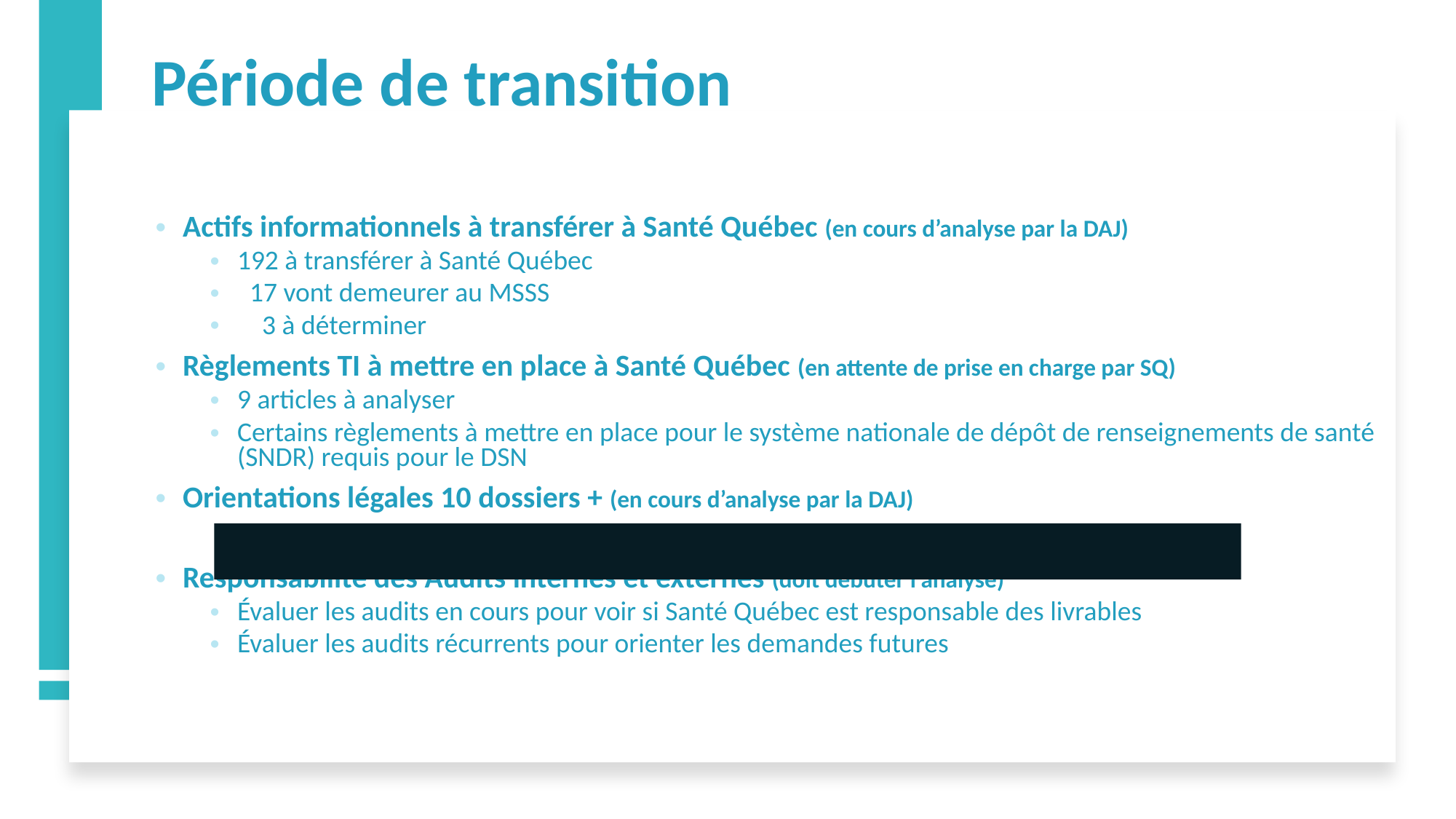

# Période de transition

Actifs informationnels à transférer à Santé Québec (en cours d’analyse par la DAJ)
192 à transférer à Santé Québec
  17 vont demeurer au MSSS
    3 à déterminer
Règlements TI à mettre en place à Santé Québec (en attente de prise en charge par SQ)
9 articles à analyser
Certains règlements à mettre en place pour le système nationale de dépôt de renseignements de santé (SNDR) requis pour le DSN
Orientations légales 10 dossiers + (en cours d’analyse par la DAJ)

Responsabilité des Audits internes et externes (doit débuter l’analyse)
Évaluer les audits en cours pour voir si Santé Québec est responsable des livrables
Évaluer les audits récurrents pour orienter les demandes futures